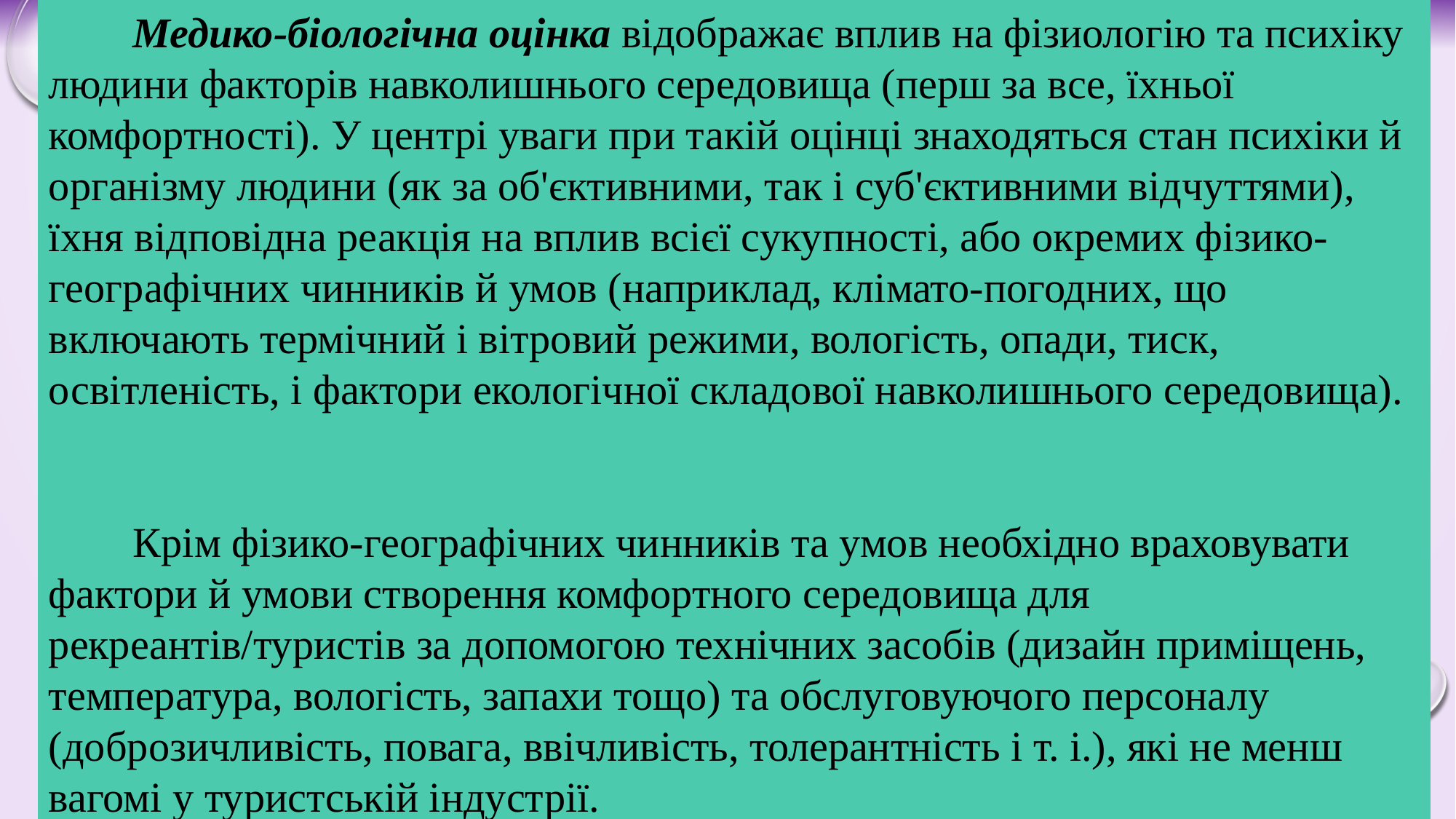

Медико-біологічна оцінка відображає вплив на фізиологію та психіку людини факторів навколишнього середовища (перш за все, їхньої комфортності). У центрі уваги при такій оцінці знаходяться стан психіки й організму людини (як за об'єктивними, так і суб'єктивними відчуттями), їхня відповідна реакція на вплив всієї сукупності, або окремих фізико-географічних чинників й умов (наприклад, клімато-погодних, що включають термічний і вітровий режими, вологість, опади, тиск, освітленість, і фактори екологічної складової навколишнього середовища).

        Крім фізико-географічних чинників та умов необхідно враховувати фактори й умови створення комфортного середовища для рекреантів/туристів за допомогою технічних засобів (дизайн приміщень, температура, вологість, запахи тощо) та обслуговуючого персоналу (доброзичливість, повага, ввічливість, толерантність і т. і.), які не менш вагомі у туристській індустрії.